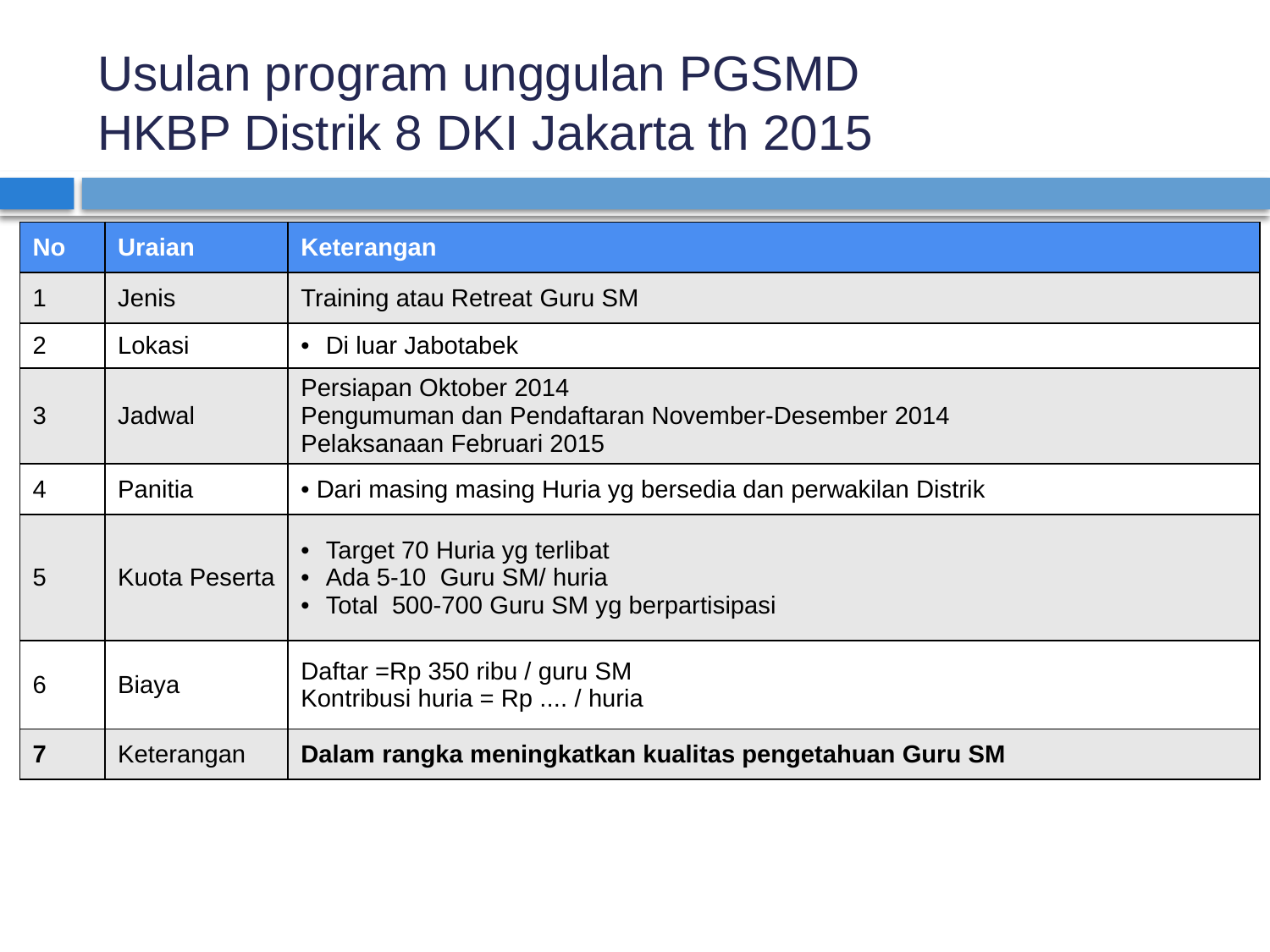

# Usulan program unggulan PGSMD HKBP Distrik 8 DKI Jakarta th 2015
| No | Uraian | Keterangan |
| --- | --- | --- |
| 1 | Jenis | Training atau Retreat Guru SM |
| 2 | Lokasi | Di luar Jabotabek |
| 3 | Jadwal | Persiapan Oktober 2014 Pengumuman dan Pendaftaran November-Desember 2014 Pelaksanaan Februari 2015 |
| 4 | Panitia | Dari masing masing Huria yg bersedia dan perwakilan Distrik |
| 5 | Kuota Peserta | Target 70 Huria yg terlibat Ada 5-10 Guru SM/ huria Total 500-700 Guru SM yg berpartisipasi |
| 6 | Biaya | Daftar =Rp 350 ribu / guru SM Kontribusi huria = Rp .... / huria |
| 7 | Keterangan | Dalam rangka meningkatkan kualitas pengetahuan Guru SM |